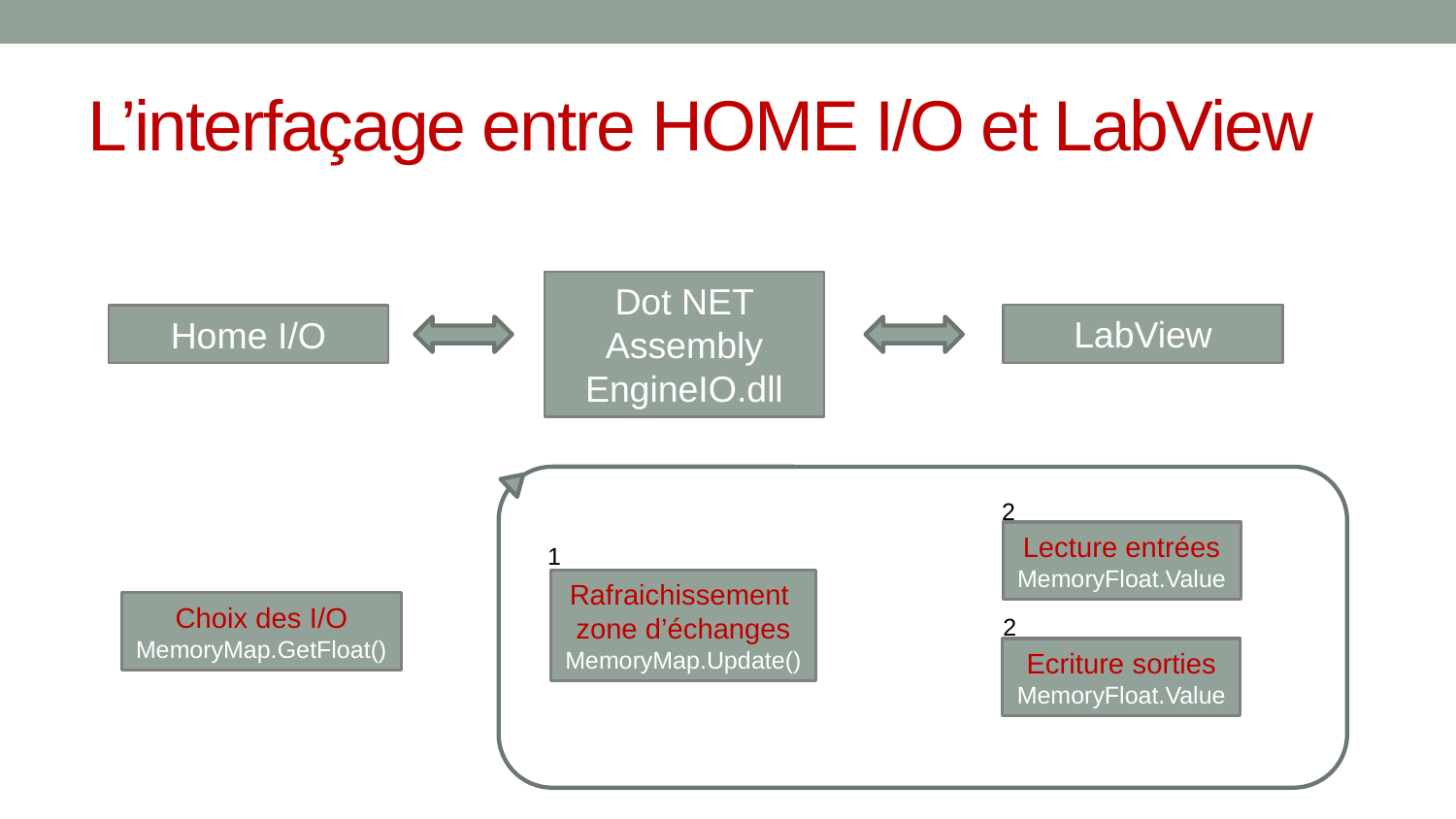

# L’interfaçage entre HOME I/O et LabView
Dot NET Assembly
EngineIO.dll
LabView

Home I/O

2
Lecture entrées
MemoryFloat.Value
2
Ecriture sorties
MemoryFloat.Value
1
Rafraichissement
zone d’échanges
MemoryMap.Update()
Choix des I/O
MemoryMap.GetFloat()